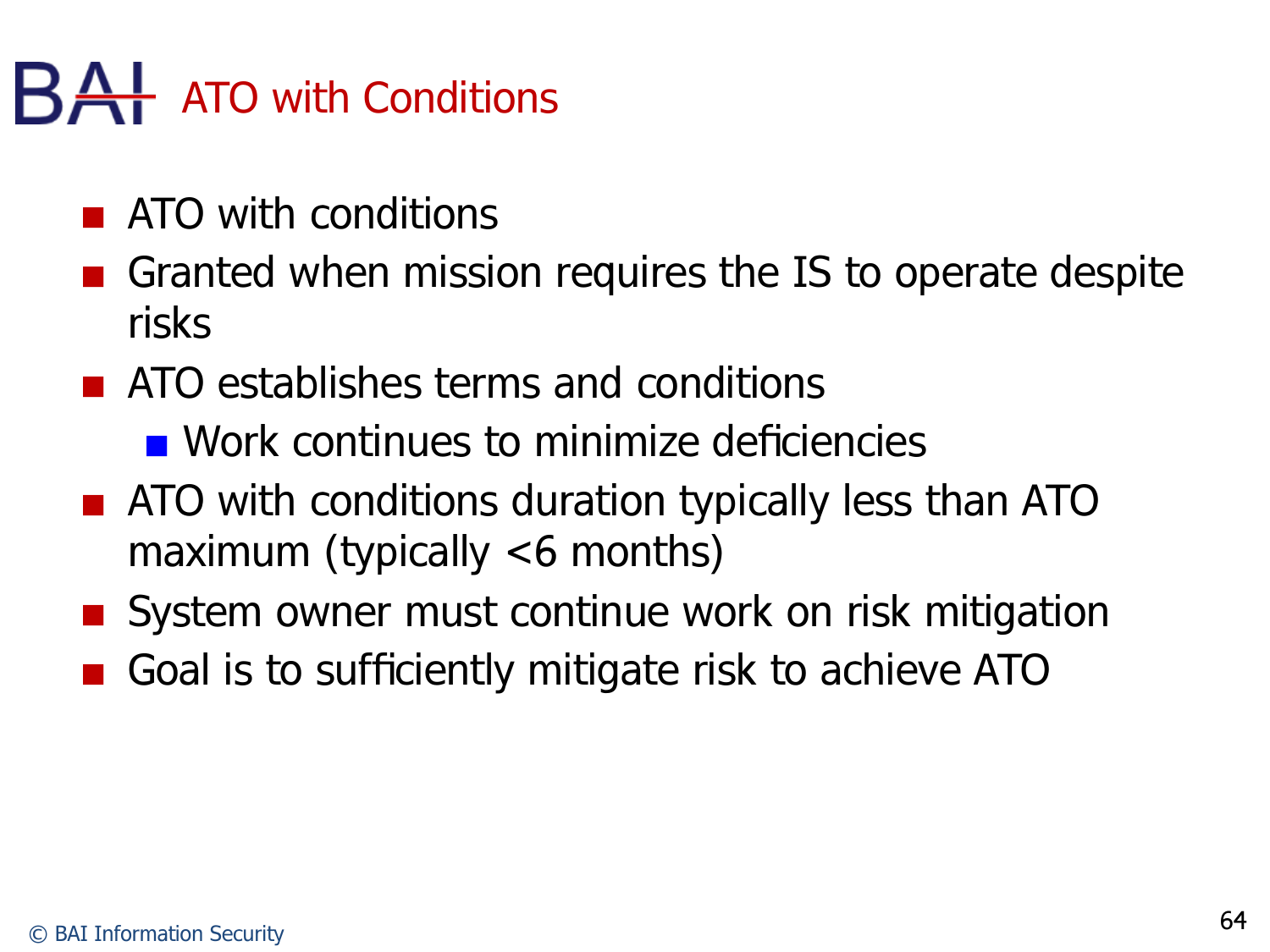

# ATO with Conditions
ATO with conditions
Granted when mission requires the IS to operate despite risks
ATO establishes terms and conditions
Work continues to minimize deficiencies
ATO with conditions duration typically less than ATO maximum (typically <6 months)
System owner must continue work on risk mitigation
Goal is to sufficiently mitigate risk to achieve ATO